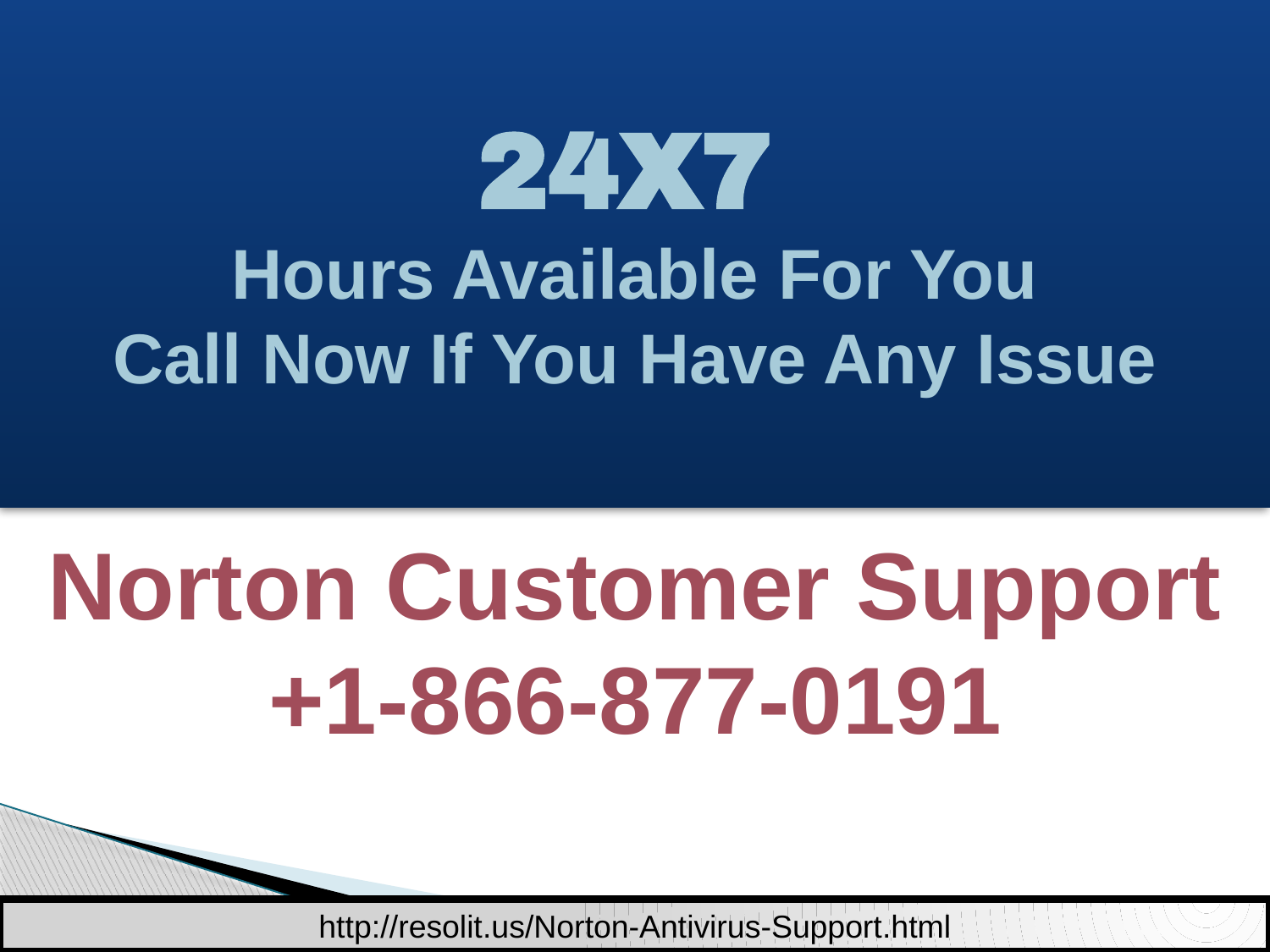

24X7
Hours Available For You
Call Now If You Have Any Issue

Norton Customer Support
+1-866-877-0191
http://resolit.us/Norton-Antivirus-Support.html
http://resolit.us/Norton-Antivirus-Support.html